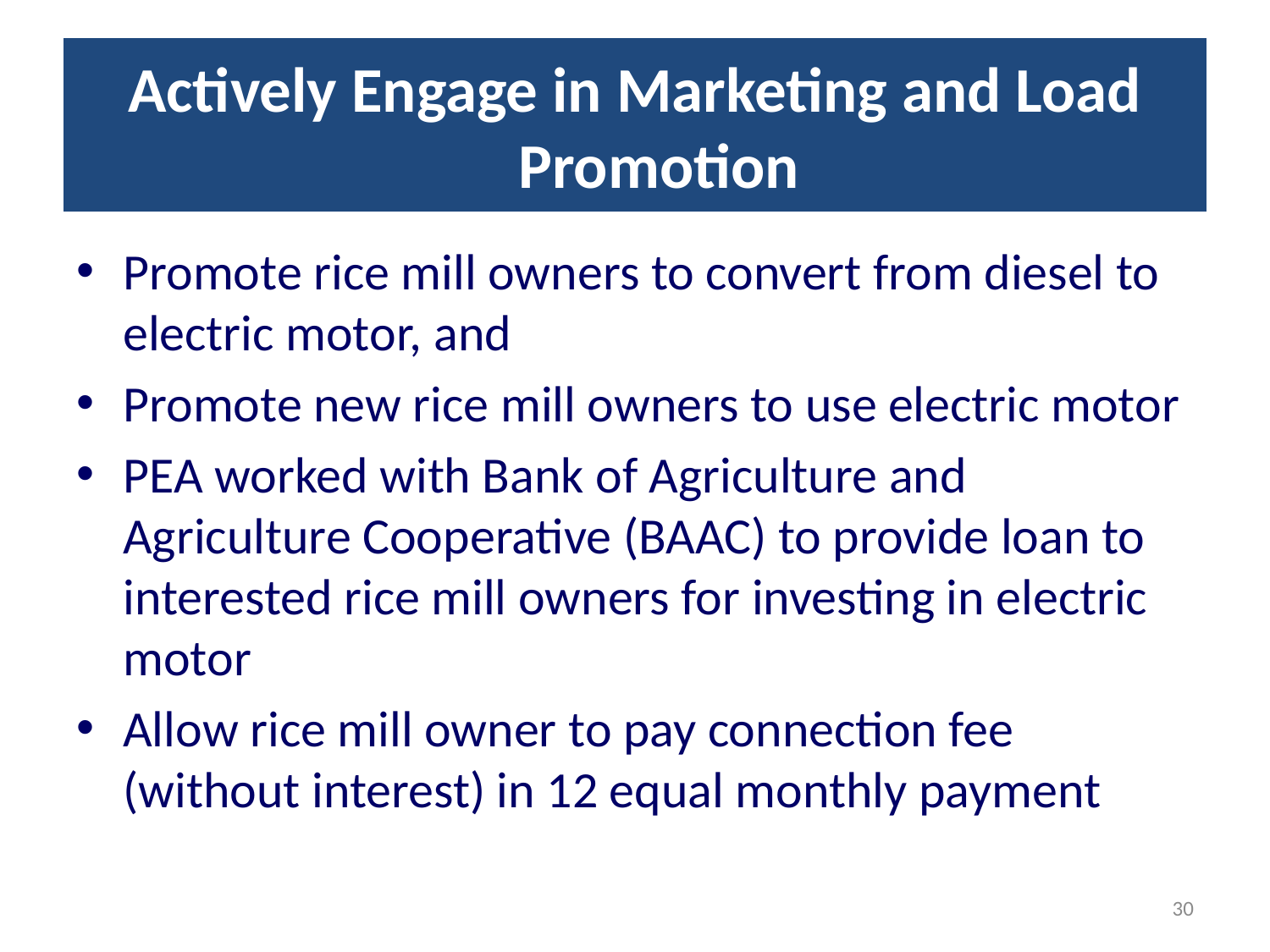

# Actively Engage in Marketing and Load Promotion
Promote rice mill owners to convert from diesel to electric motor, and
Promote new rice mill owners to use electric motor
PEA worked with Bank of Agriculture and Agriculture Cooperative (BAAC) to provide loan to interested rice mill owners for investing in electric motor
Allow rice mill owner to pay connection fee (without interest) in 12 equal monthly payment

30